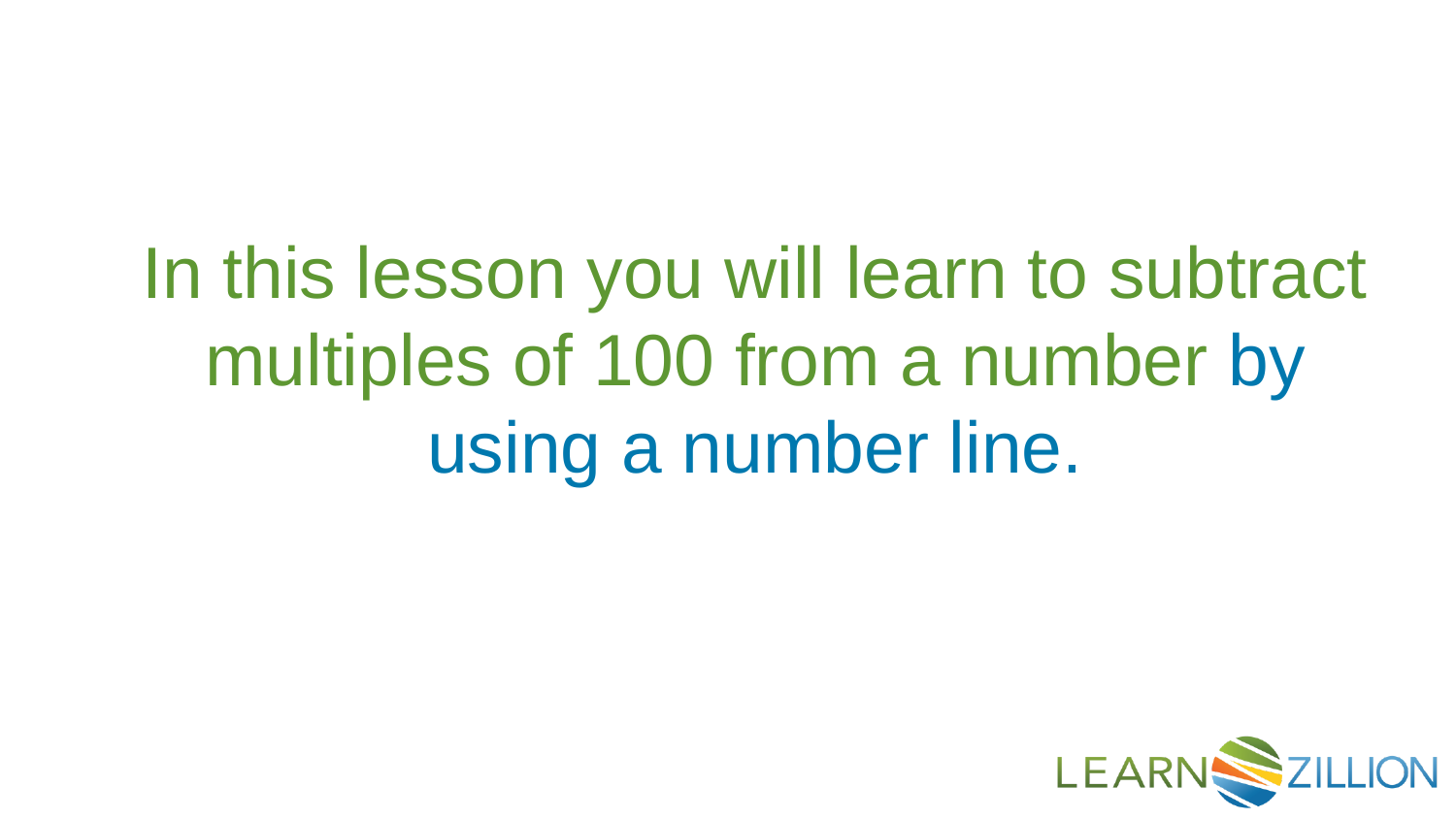

In this lesson you will learn to subtract multiples of 100 from a number by using a number line.